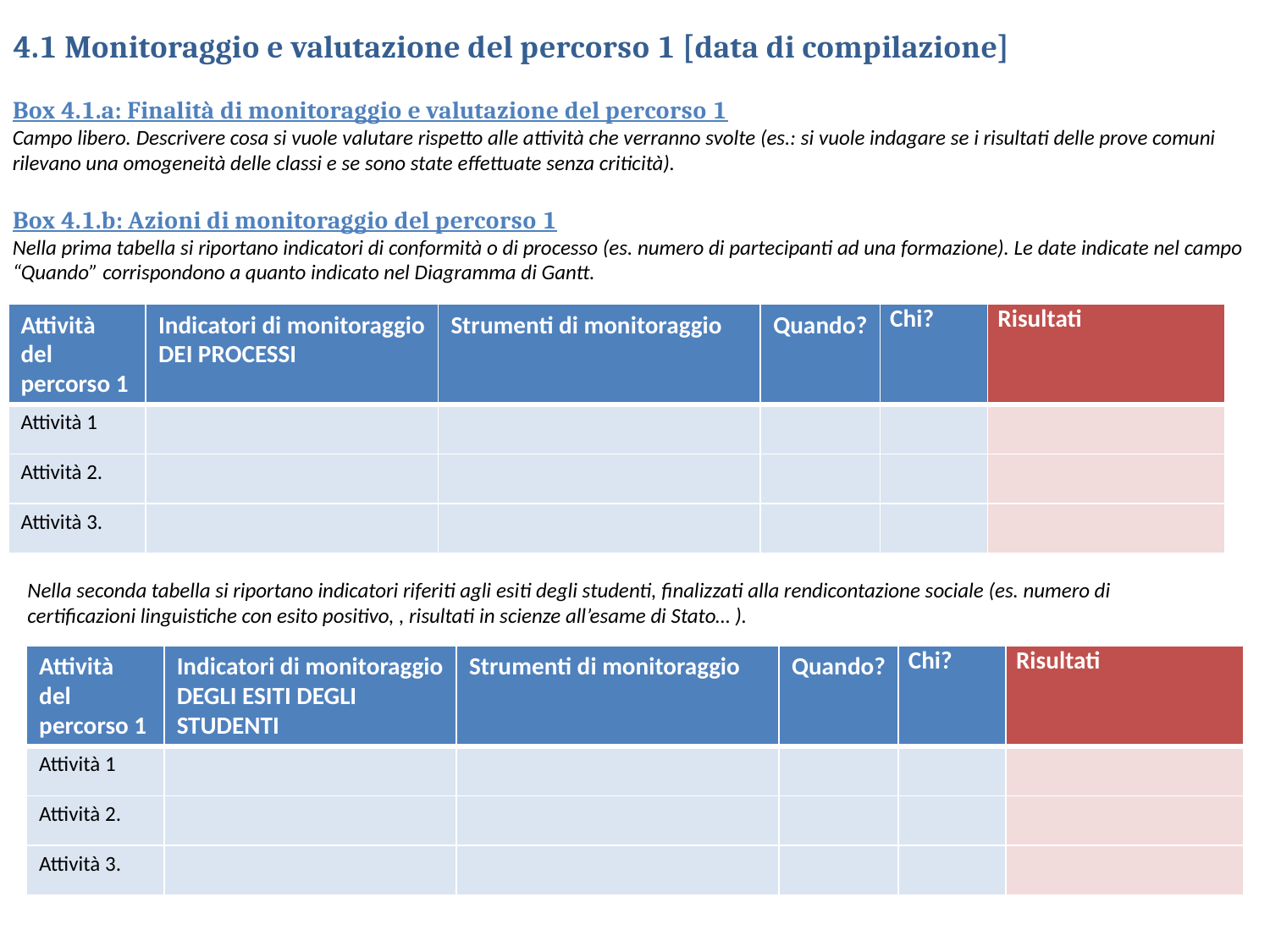

4.1 Monitoraggio e valutazione del percorso 1 [data di compilazione]

Box 4.1.a: Finalità di monitoraggio e valutazione del percorso 1
Campo libero. Descrivere cosa si vuole valutare rispetto alle attività che verranno svolte (es.: si vuole indagare se i risultati delle prove comuni rilevano una omogeneità delle classi e se sono state effettuate senza criticità).

Box 4.1.b: Azioni di monitoraggio del percorso 1
Nella prima tabella si riportano indicatori di conformità o di processo (es. numero di partecipanti ad una formazione). Le date indicate nel campo “Quando” corrispondono a quanto indicato nel Diagramma di Gantt.
| Attività del percorso 1 | Indicatori di monitoraggio DEI PROCESSI | Strumenti di monitoraggio | Quando? | Chi? | Risultati |
| --- | --- | --- | --- | --- | --- |
| Attività 1 |  |  |  |  |  |
| Attività 2. |  |  |  |  |  |
| Attività 3. |  |  |  |  |  |
Nella seconda tabella si riportano indicatori riferiti agli esiti degli studenti, finalizzati alla rendicontazione sociale (es. numero di certificazioni linguistiche con esito positivo, , risultati in scienze all’esame di Stato… ).
| Attività del percorso 1 | Indicatori di monitoraggio DEGLI ESITI DEGLI STUDENTI | Strumenti di monitoraggio | Quando? | Chi? | Risultati |
| --- | --- | --- | --- | --- | --- |
| Attività 1 |  |  |  |  |  |
| Attività 2. |  |  |  |  |  |
| Attività 3. |  |  |  |  |  |